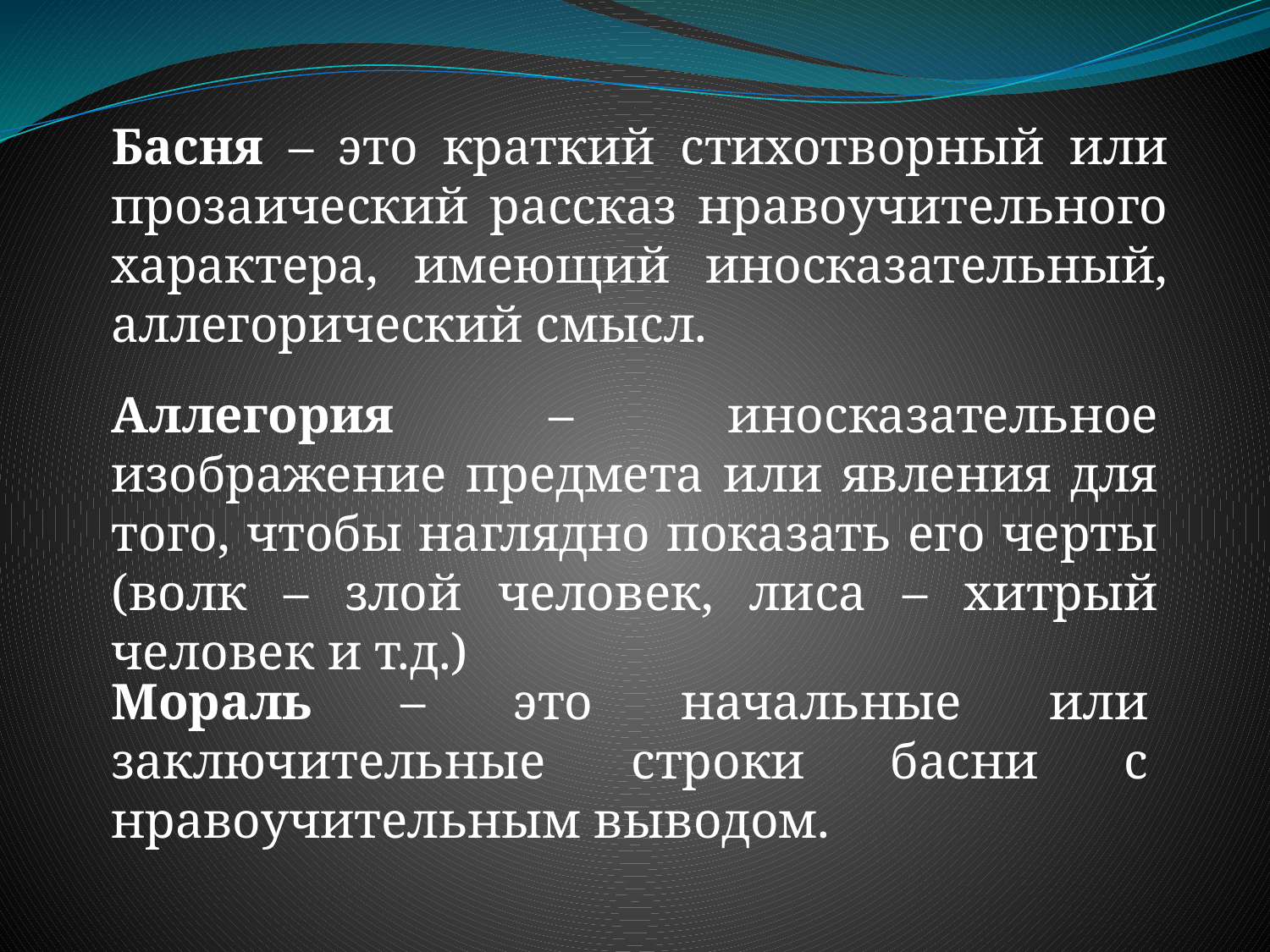

Басня – это краткий стихотворный или прозаический рассказ нравоучительного характера, имеющий иносказательный, аллегорический смысл.
Аллегория – иносказательное изображение предмета или явления для того, чтобы наглядно показать его черты (волк – злой человек, лиса – хитрый человек и т.д.)
Мораль – это начальные или заключительные строки басни с нравоучительным выводом.